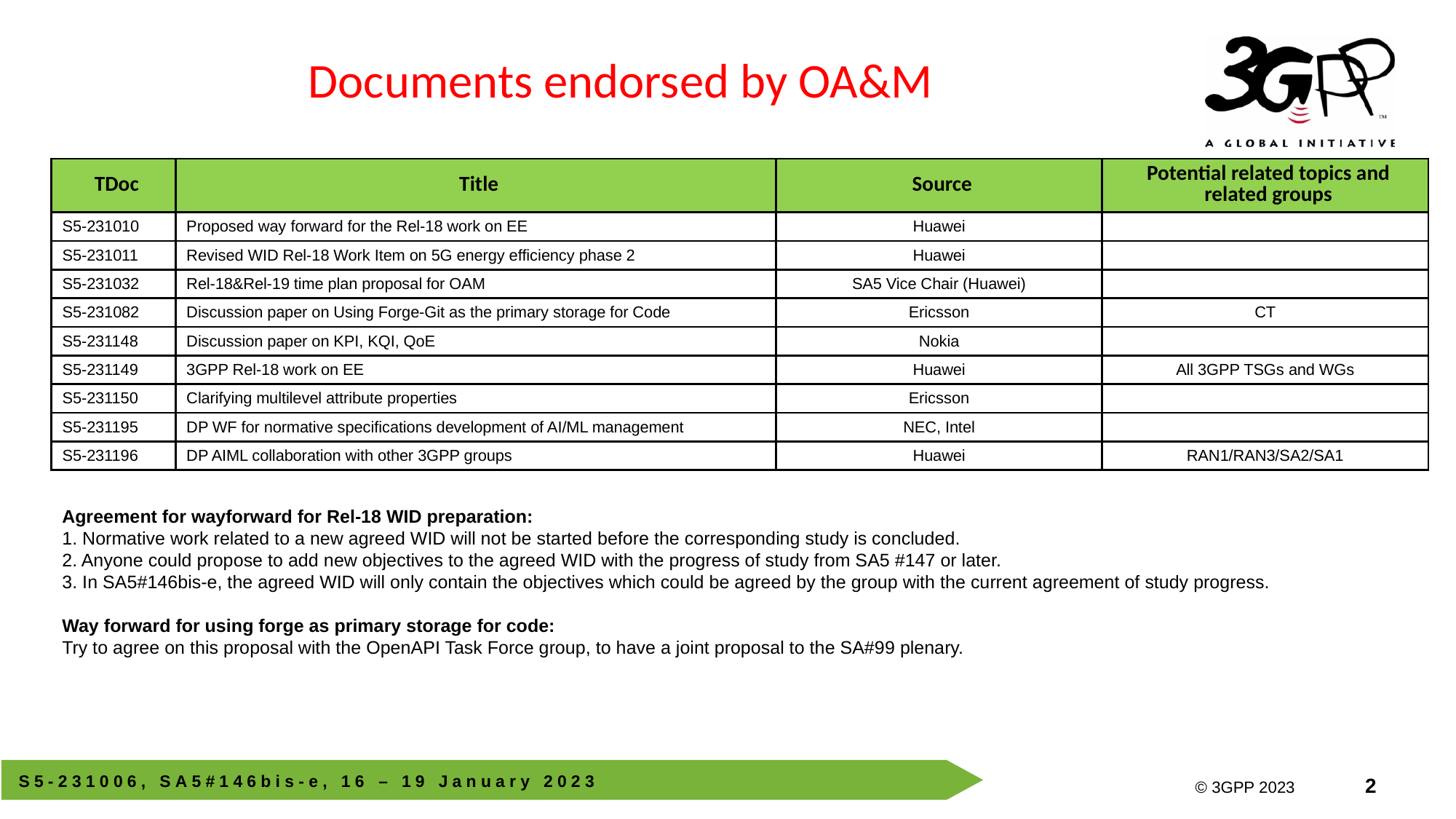

Documents endorsed by OA&M
| TDoc | Title | Source | Potential related topics and related groups |
| --- | --- | --- | --- |
| S5-231010 | Proposed way forward for the Rel-18 work on EE | Huawei |  |
| S5-231011 | Revised WID Rel-18 Work Item on 5G energy efficiency phase 2 | Huawei |  |
| S5-231032 | Rel-18&Rel-19 time plan proposal for OAM | SA5 Vice Chair (Huawei) |  |
| S5-231082 | Discussion paper on Using Forge-Git as the primary storage for Code | Ericsson | CT |
| S5-231148 | Discussion paper on KPI, KQI, QoE | Nokia |  |
| S5-231149 | 3GPP Rel-18 work on EE | Huawei | All 3GPP TSGs and WGs |
| S5-231150 | Clarifying multilevel attribute properties | Ericsson |  |
| S5-231195 | DP WF for normative specifications development of AI/ML management | NEC, Intel |  |
| S5-231196 | DP AIML collaboration with other 3GPP groups | Huawei | RAN1/RAN3/SA2/SA1 |
Agreement for wayforward for Rel-18 WID preparation:
1. Normative work related to a new agreed WID will not be started before the corresponding study is concluded.
2. Anyone could propose to add new objectives to the agreed WID with the progress of study from SA5 #147 or later.
3. In SA5#146bis-e, the agreed WID will only contain the objectives which could be agreed by the group with the current agreement of study progress.

Way forward for using forge as primary storage for code:
Try to agree on this proposal with the OpenAPI Task Force group, to have a joint proposal to the SA#99 plenary.